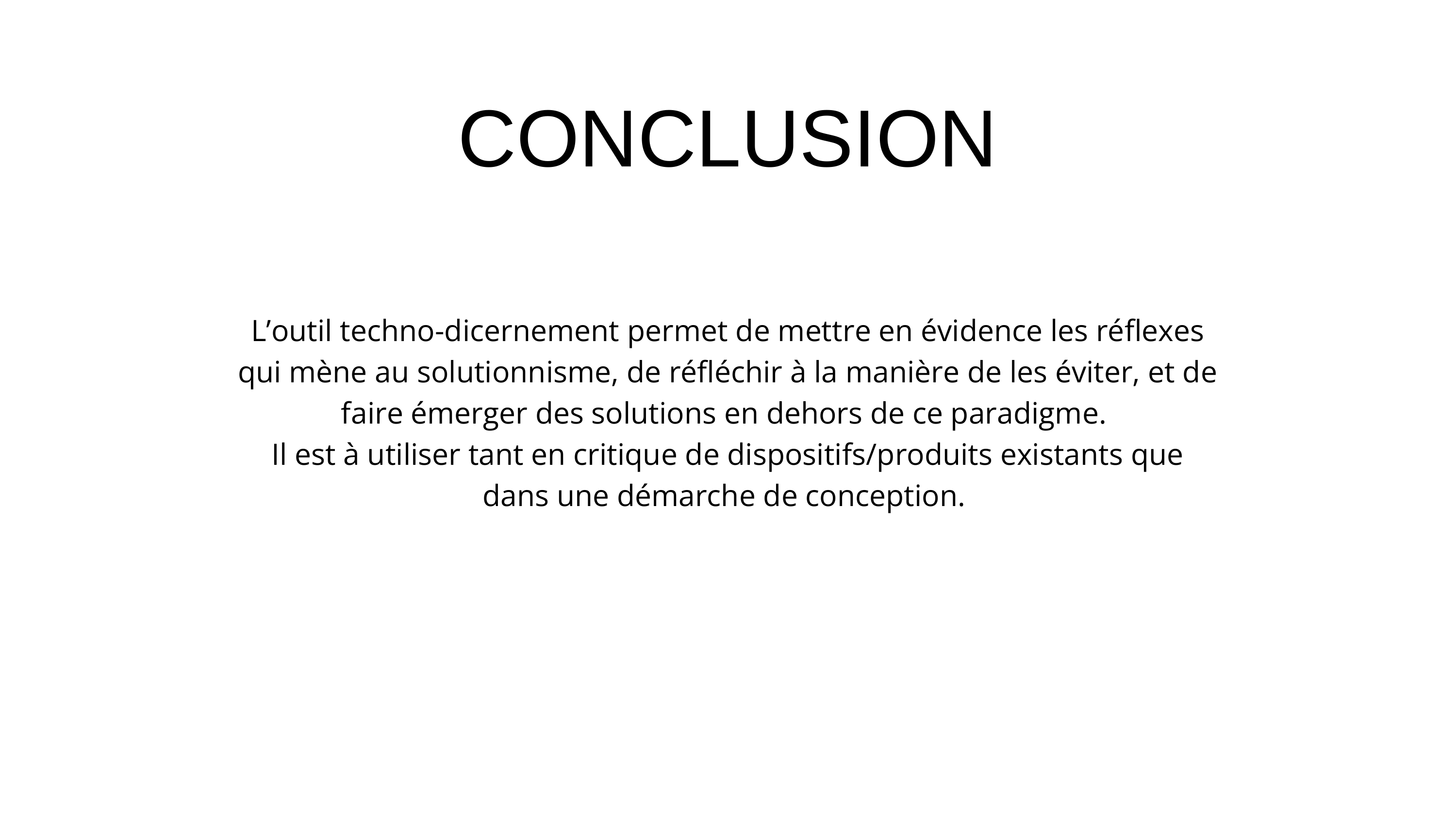

CONCLUSION
L’outil techno-dicernement permet de mettre en évidence les réflexes qui mène au solutionnisme, de réfléchir à la manière de les éviter, et de faire émerger des solutions en dehors de ce paradigme.
Il est à utiliser tant en critique de dispositifs/produits existants que dans une démarche de conception.